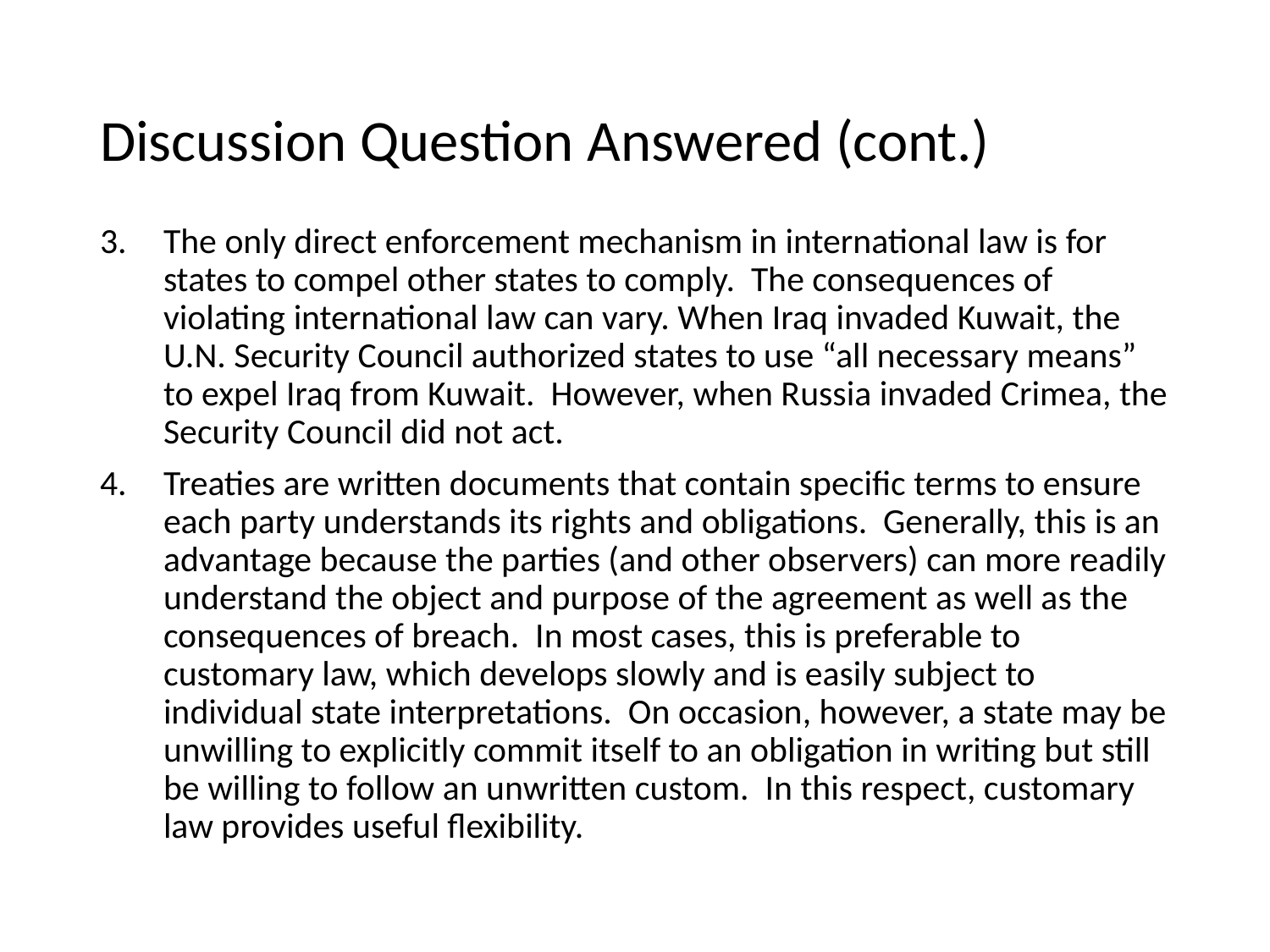

# Discussion Question Answered (cont.)
The only direct enforcement mechanism in international law is for states to compel other states to comply.  The consequences of violating international law can vary. When Iraq invaded Kuwait, the U.N. Security Council authorized states to use “all necessary means” to expel Iraq from Kuwait.  However, when Russia invaded Crimea, the Security Council did not act.
Treaties are written documents that contain specific terms to ensure each party understands its rights and obligations.  Generally, this is an advantage because the parties (and other observers) can more readily understand the object and purpose of the agreement as well as the consequences of breach.  In most cases, this is preferable to customary law, which develops slowly and is easily subject to individual state interpretations.  On occasion, however, a state may be unwilling to explicitly commit itself to an obligation in writing but still be willing to follow an unwritten custom.  In this respect, customary law provides useful flexibility.